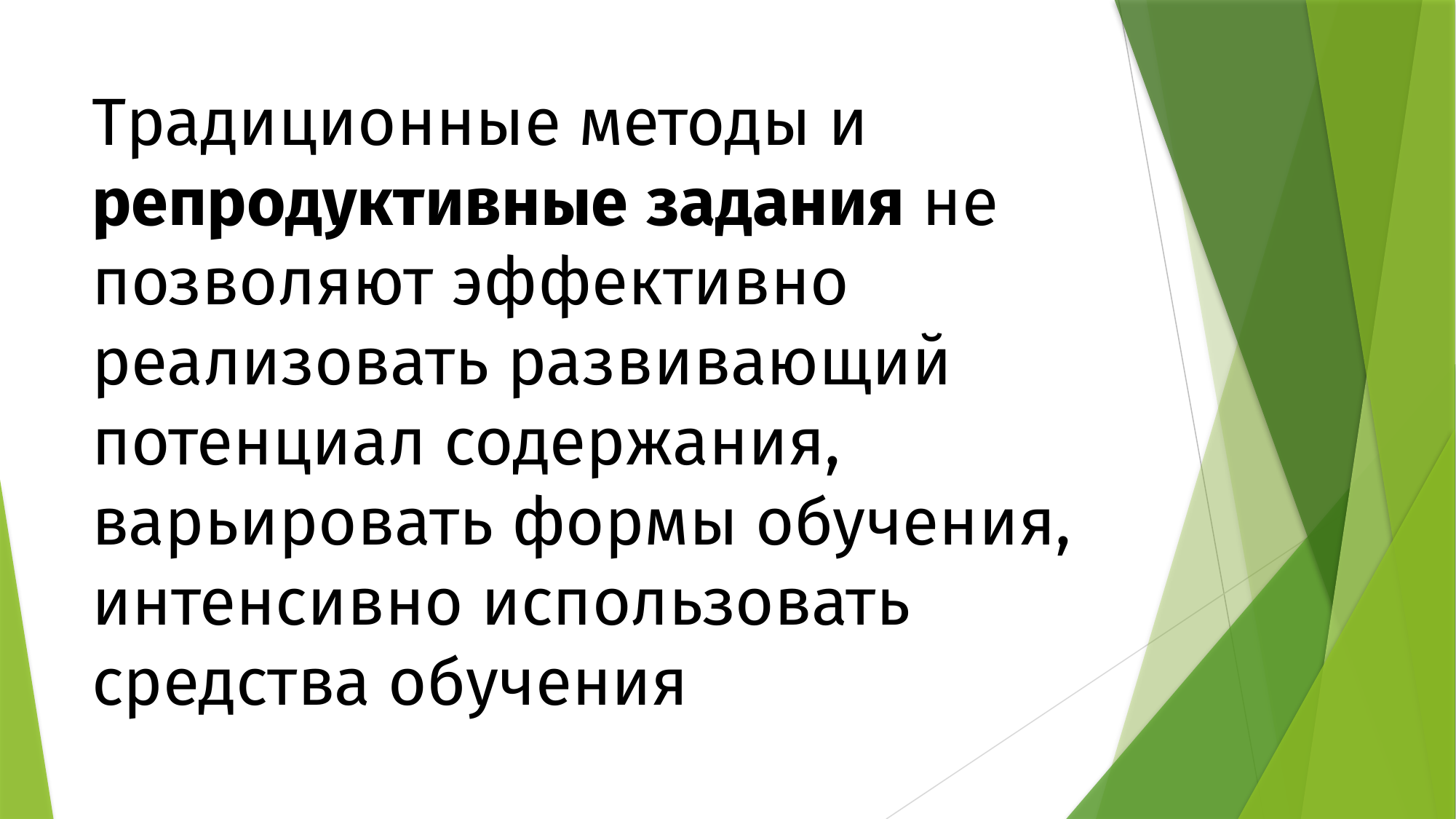

# Традиционные методы и репродуктивные задания не позволяют эффективно реализовать развивающий потенциал содержания, варьировать формы обучения, интенсивно использовать средства обучения